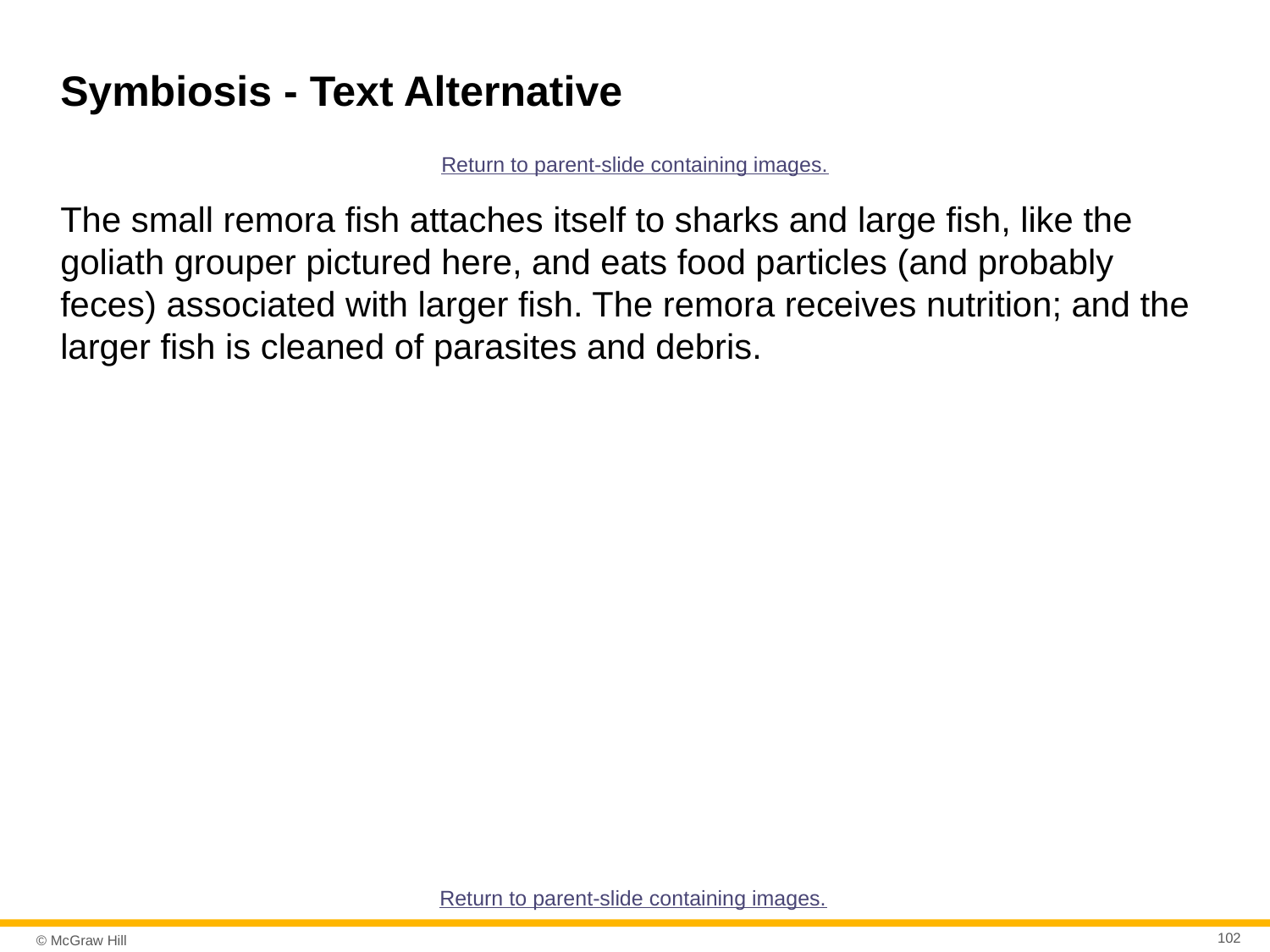

# Symbiosis - Text Alternative
Return to parent-slide containing images.
The small remora fish attaches itself to sharks and large fish, like the goliath grouper pictured here, and eats food particles (and probably feces) associated with larger fish. The remora receives nutrition; and the larger fish is cleaned of parasites and debris.
Return to parent-slide containing images.